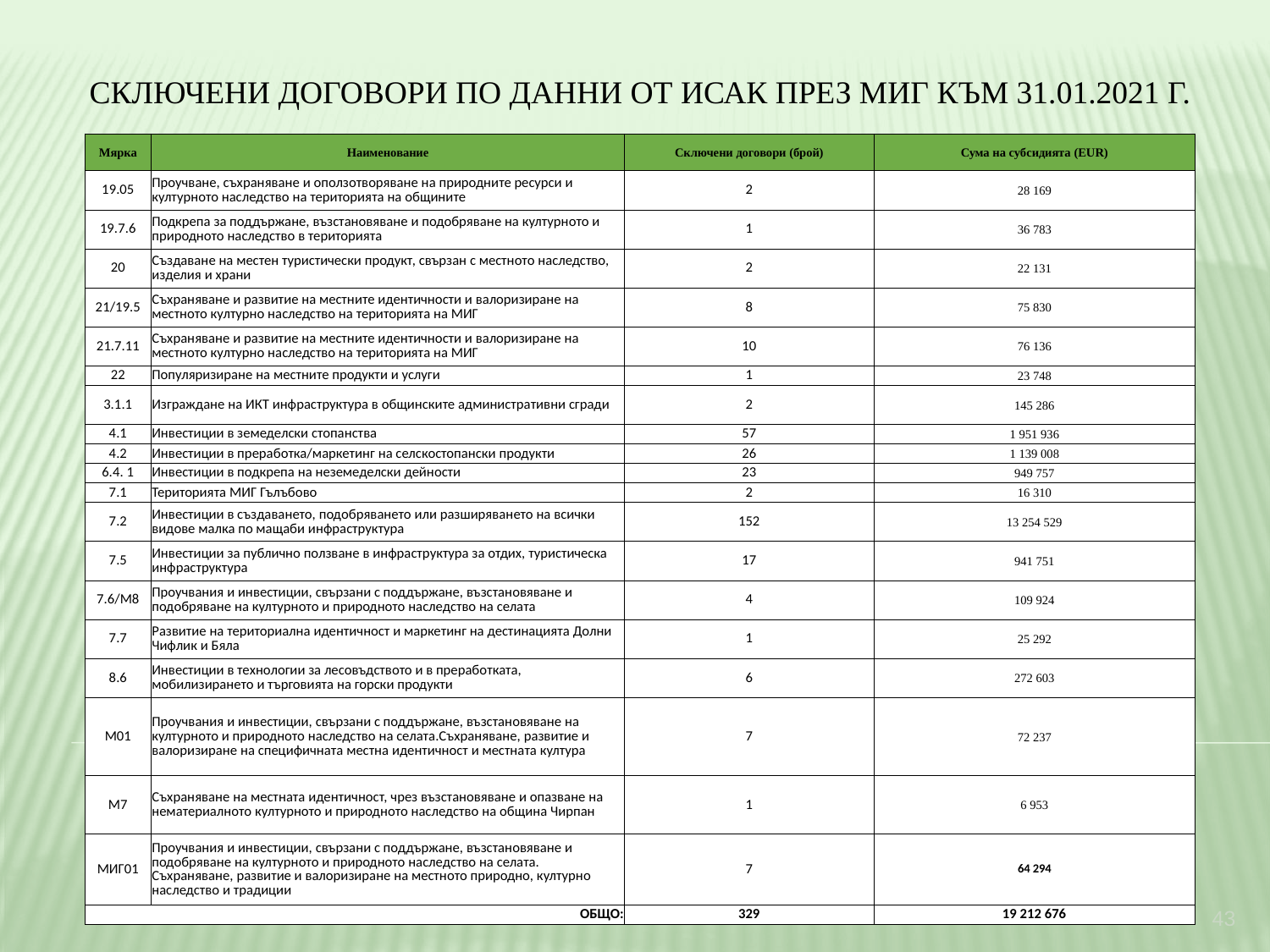

СКЛЮЧЕНИ ДОГОВОРИ ПО ДАННИ ОТ ИСАК ПРЕЗ МИГ КЪМ 31.01.2021 Г.
| Мярка | Наименование | Сключени договори (брой) | Сума на субсидията (EUR) |
| --- | --- | --- | --- |
| 19.05 | Проучване, съхраняване и оползотворяване на природните ресурси и културното наследство на територията на общините | 2 | 28 169 |
| 19.7.6 | Подкрепа за поддържане, възстановяване и подобряване на културното и природното наследство в територията | 1 | 36 783 |
| 20 | Създаване на местен туристически продукт, свързан с местното наследство, изделия и храни | 2 | 22 131 |
| 21/19.5 | Съхраняване и развитие на местните идентичности и валоризиране на местното културно наследство на територията на МИГ | 8 | 75 830 |
| 21.7.11 | Съхраняване и развитие на местните идентичности и валоризиране на местното културно наследство на територията на МИГ | 10 | 76 136 |
| 22 | Популяризиране на местните продукти и услуги | 1 | 23 748 |
| 3.1.1 | Изграждане на ИКТ инфраструктура в общинските административни сгради | 2 | 145 286 |
| 4.1 | Инвестиции в земеделски стопанства | 57 | 1 951 936 |
| 4.2 | Инвестиции в преработка/маркетинг на селскостопански продукти | 26 | 1 139 008 |
| 6.4. 1 | Инвестиции в подкрепа на неземеделски дейности | 23 | 949 757 |
| 7.1 | Територията МИГ Гълъбово | 2 | 16 310 |
| 7.2 | Инвестиции в създаването, подобряването или разширяването на всички видове малка по мащаби инфраструктура | 152 | 13 254 529 |
| 7.5 | Инвестиции за публично ползване в инфраструктура за отдих, туристическа инфраструктура | 17 | 941 751 |
| 7.6/М8 | Проучвания и инвестиции, свързани с поддържане, възстановяване и подобряване на културното и природното наследство на селата | 4 | 109 924 |
| 7.7 | Развитие на териториална идентичност и маркетинг на дестинацията Долни Чифлик и Бяла | 1 | 25 292 |
| 8.6 | Инвестиции в технологии за лесовъдството и в преработката, мобилизирането и търговията на горски продукти | 6 | 272 603 |
| M01 | Проучвания и инвестиции, свързани с поддържане, възстановяване на културното и природното наследство на селата.Съхраняване, развитие и валоризиране на специфичната местна идентичност и местната култура | 7 | 72 237 |
| M7 | Съхраняване на местната идентичност, чрез възстановяване и опазване на нематериалното културното и природното наследство на община Чирпан | 1 | 6 953 |
| МИГ01 | Проучвания и инвестиции, свързани с поддържане, възстановяване и подобряване на културното и природното наследство на селата. Съхраняване, развитие и валоризиране на местното природно, културно наследство и традиции | 7 | 64 294 |
| ОБЩО: |  | 329 | 19 212 676 |
43